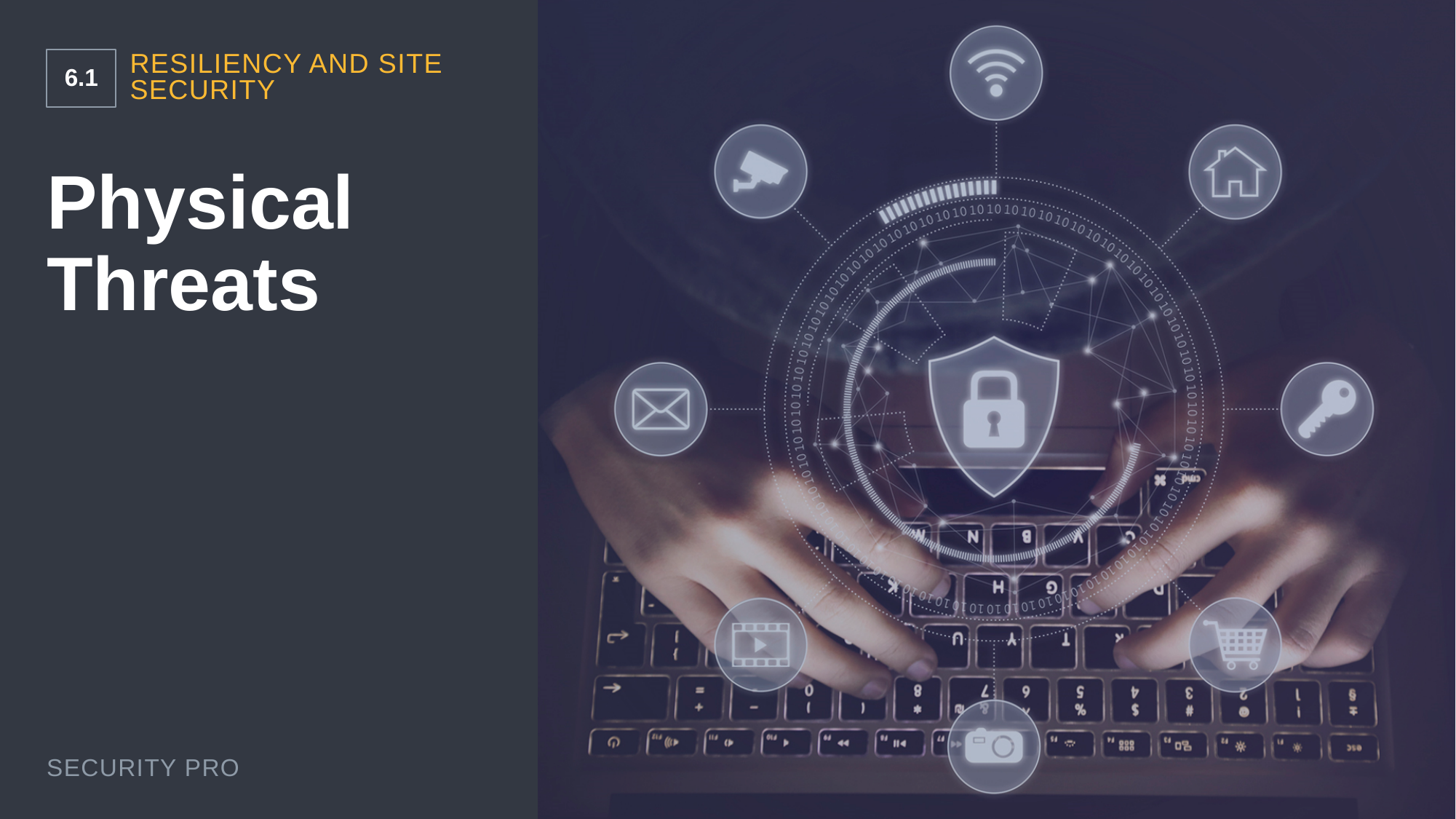

6.1
Resiliency and Site Security
# Physical Threats
Security Pro